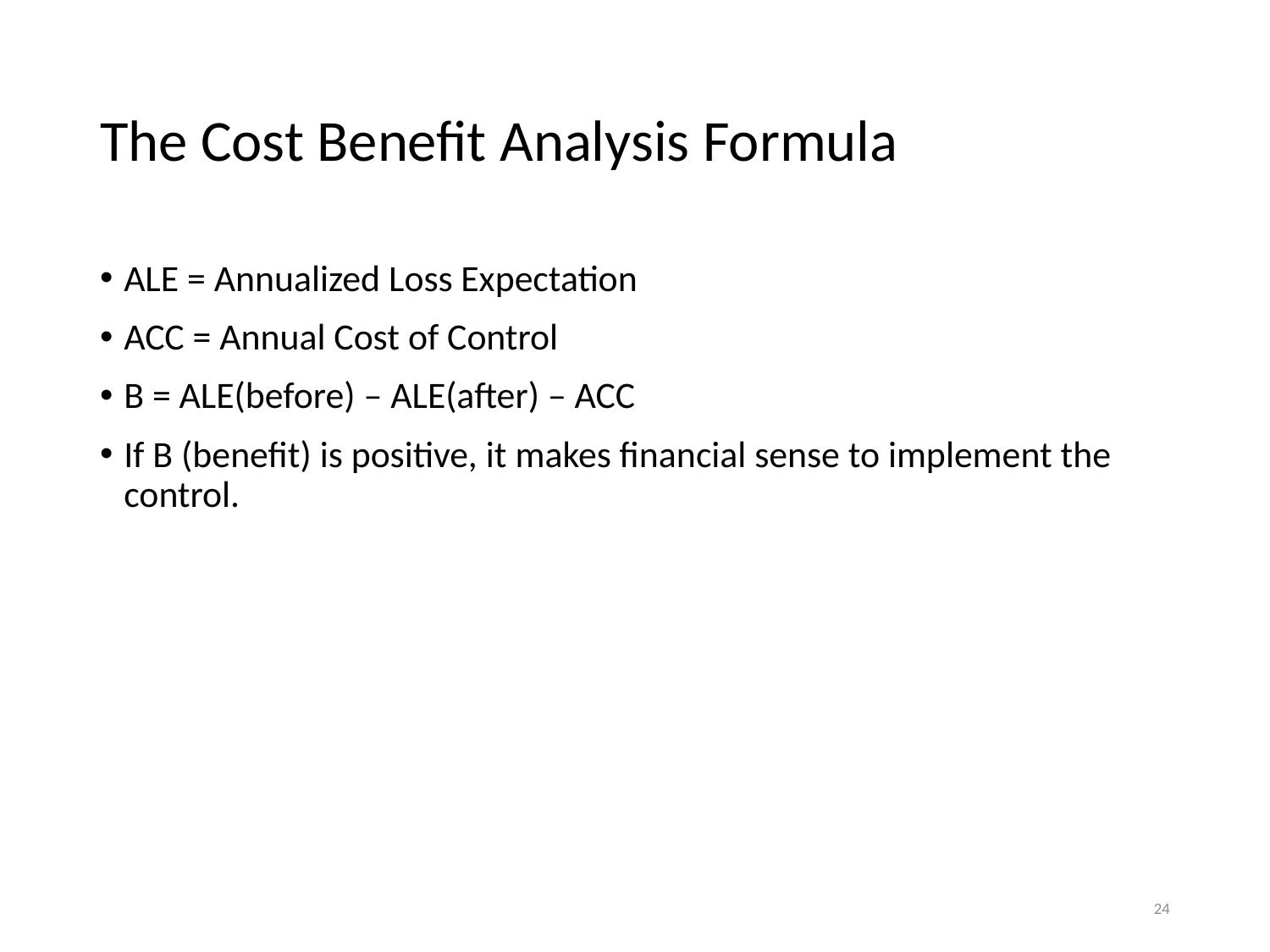

# The Cost Benefit Analysis Formula
ALE = Annualized Loss Expectation
ACC = Annual Cost of Control
B = ALE(before) – ALE(after) – ACC
If B (benefit) is positive, it makes financial sense to implement the control.
24